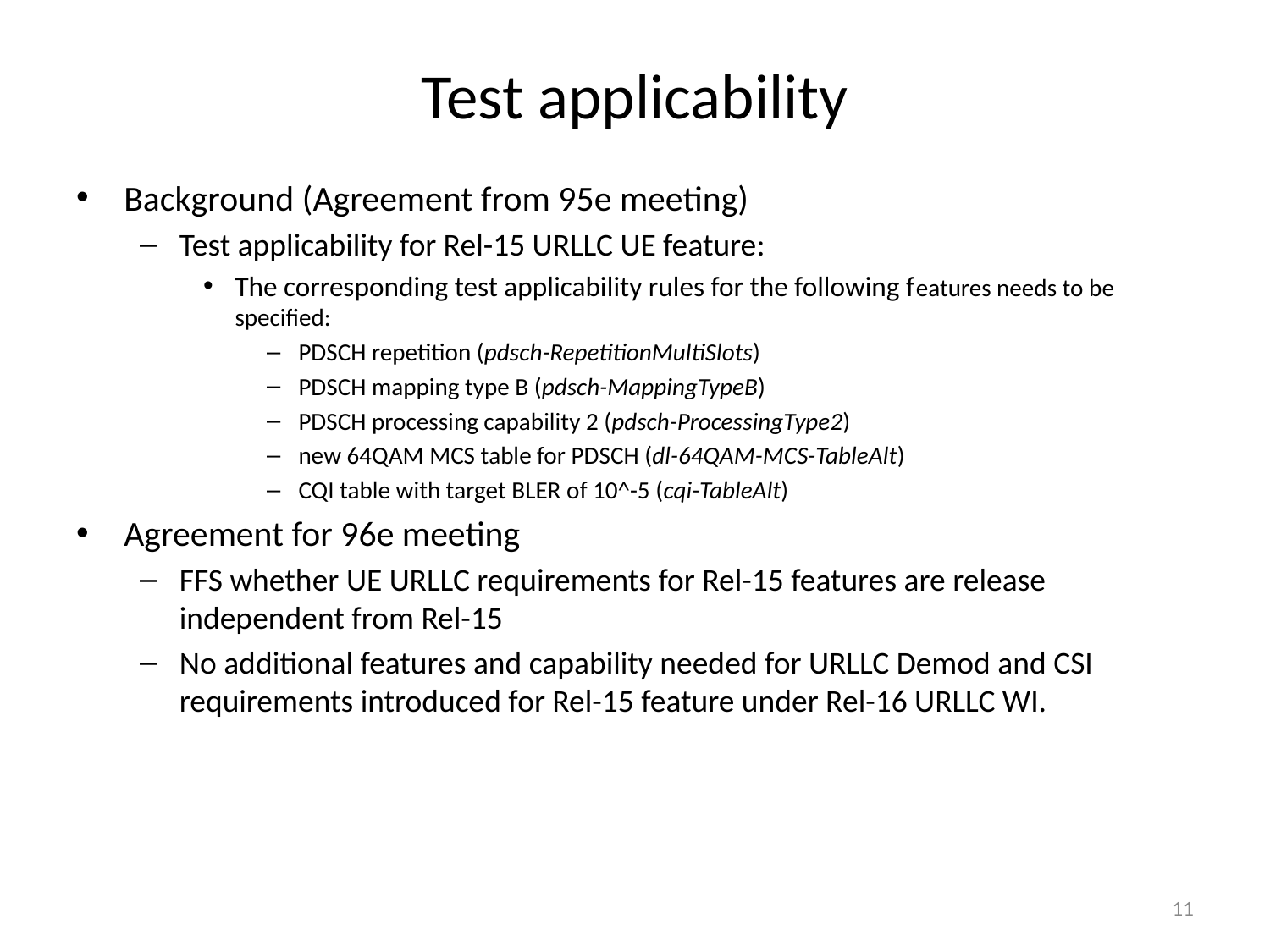

# Test applicability
Background (Agreement from 95e meeting)
Test applicability for Rel-15 URLLC UE feature:
The corresponding test applicability rules for the following features needs to be specified:
PDSCH repetition (pdsch-RepetitionMultiSlots)
PDSCH mapping type B (pdsch-MappingTypeB)
PDSCH processing capability 2 (pdsch-ProcessingType2)
new 64QAM MCS table for PDSCH (dl-64QAM-MCS-TableAlt)
CQI table with target BLER of 10^-5 (cqi-TableAlt)
Agreement for 96e meeting
FFS whether UE URLLC requirements for Rel-15 features are release independent from Rel-15
No additional features and capability needed for URLLC Demod and CSI requirements introduced for Rel-15 feature under Rel-16 URLLC WI.
11